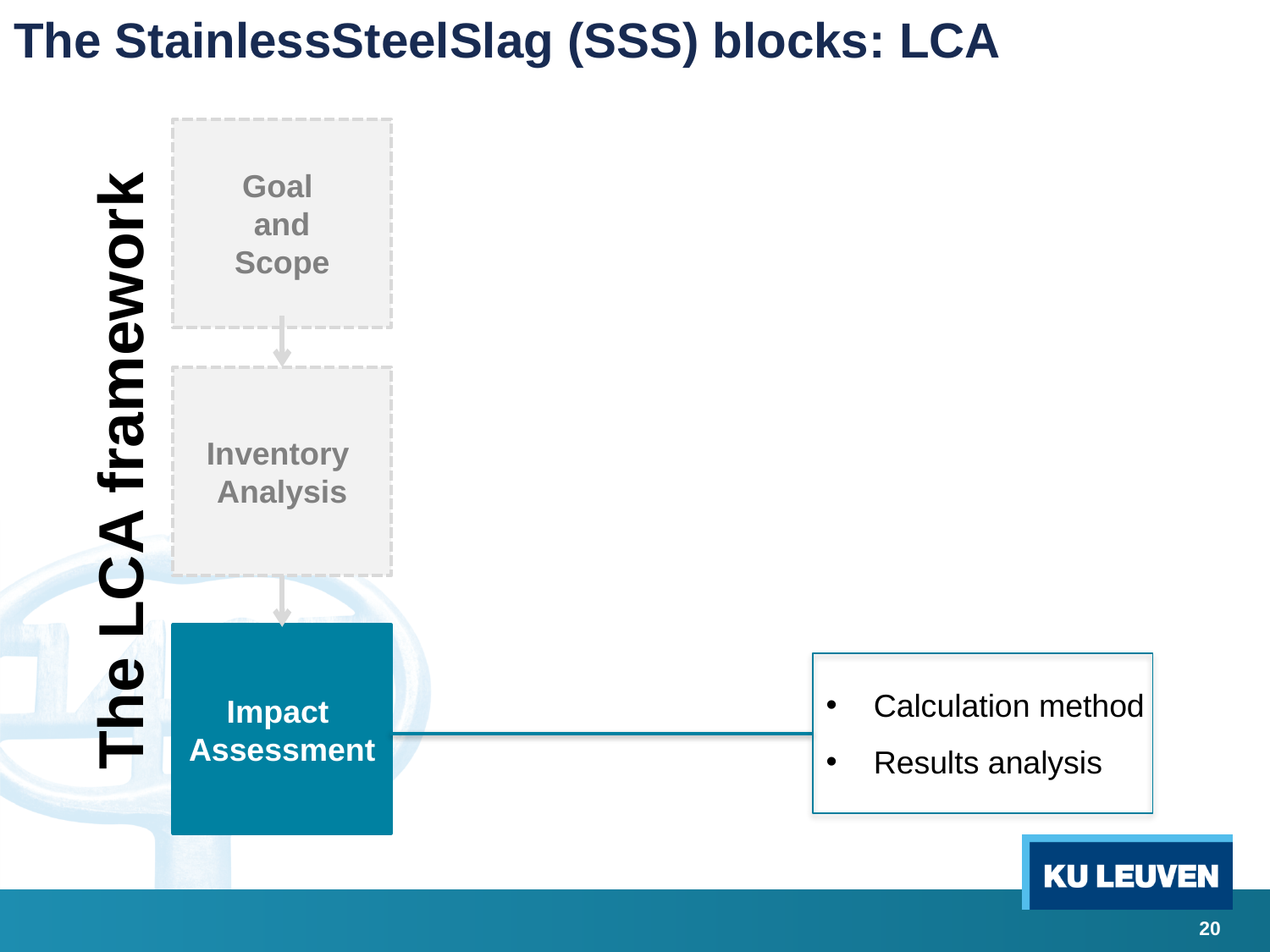

The StainlessSteelSlag (SSS) blocks: LCA
Goal
and
Scope
Inventory
Analysis
The LCA framework
Impact
Assessment

Calculation method
Results analysis

20